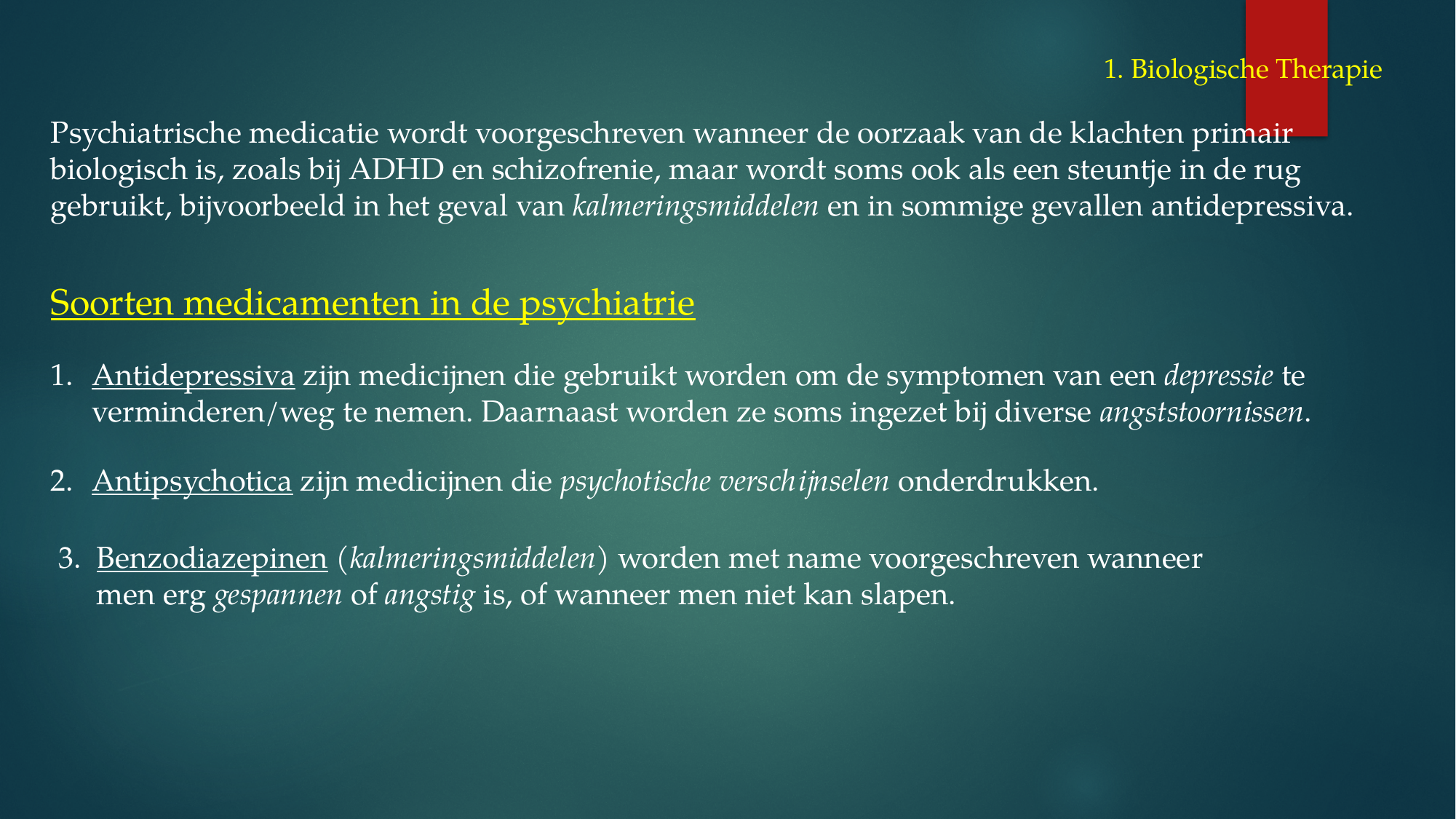

1. Biologische Therapie
Psychiatrische medicatie wordt voorgeschreven wanneer de oorzaak van de klachten primair biologisch is, zoals bij ADHD en schizofrenie, maar wordt soms ook als een steuntje in de rug gebruikt, bijvoorbeeld in het geval van kalmeringsmiddelen en in sommige gevallen antidepressiva.

Soorten medicamenten in de psychiatrie

Antidepressiva zijn medicijnen die gebruikt worden om de symptomen van een depressie te verminderen/weg te nemen. Daarnaast worden ze soms ingezet bij diverse angststoornissen.

Antipsychotica zijn medicijnen die psychotische verschijnselen onderdrukken.

 3.  Benzodiazepinen (kalmeringsmiddelen) worden met name voorgeschreven wanneer
      men erg gespannen of angstig is, of wanneer men niet kan slapen.